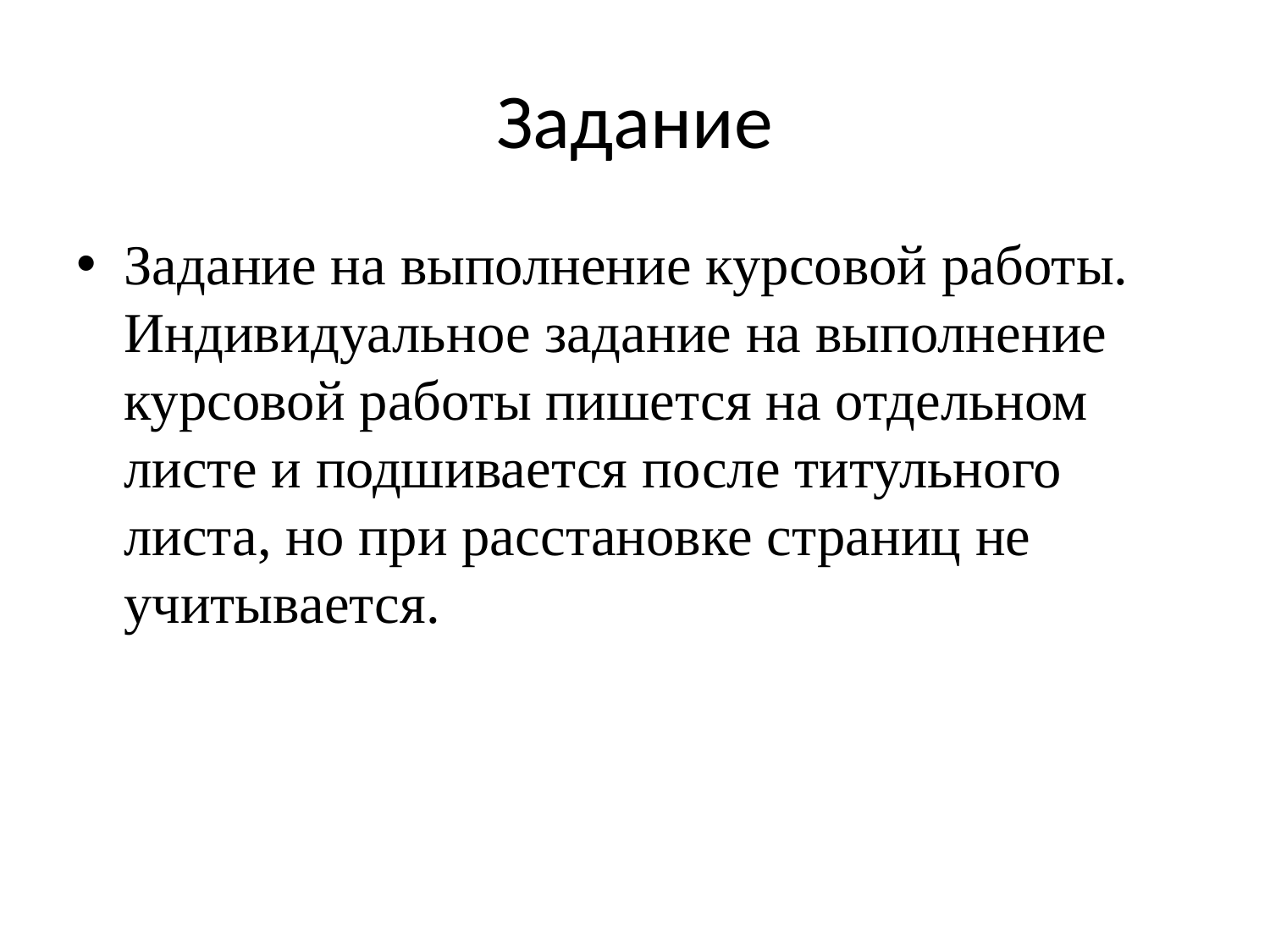

# Задание
Задание на выполнение курсовой работы. Индивидуальное задание на выполнение курсовой работы пишется на отдельном листе и подшивается после титульного листа, но при расстановке страниц не учитывается.